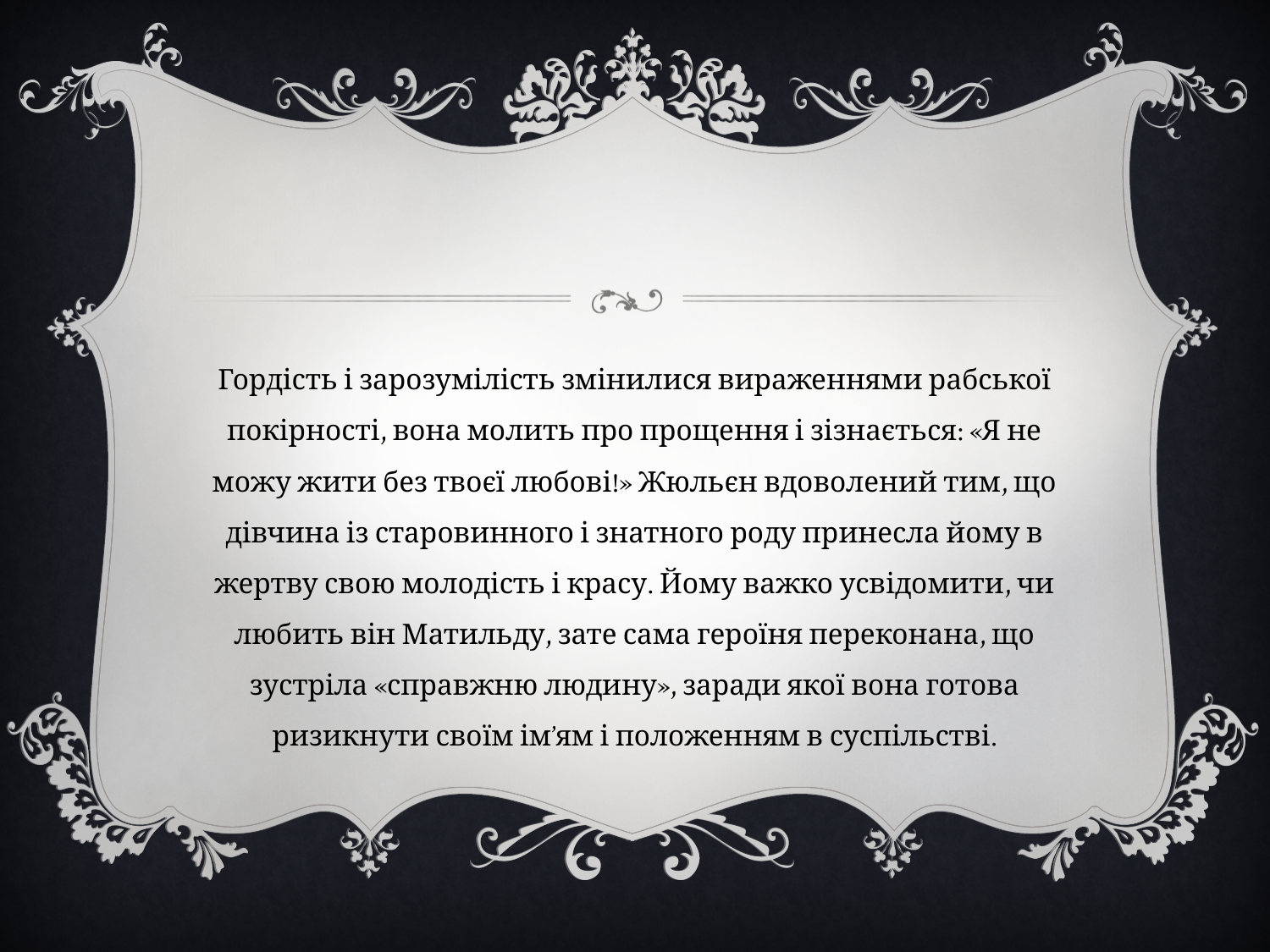

#
Гордість і зарозумілість змінилися вираженнями рабської покірності, вона молить про прощення і зізнається: «Я не можу жити без твоєї любові!» Жюльєн вдоволений тим, що дівчина із старовинного і знатного роду принесла йому в жертву свою молодість і красу. Йому важко усвідомити, чи любить він Матильду, зате сама героїня переконана, що зустріла «справжню людину», заради якої вона готова ризикнути своїм ім’ям і положенням в суспільстві.